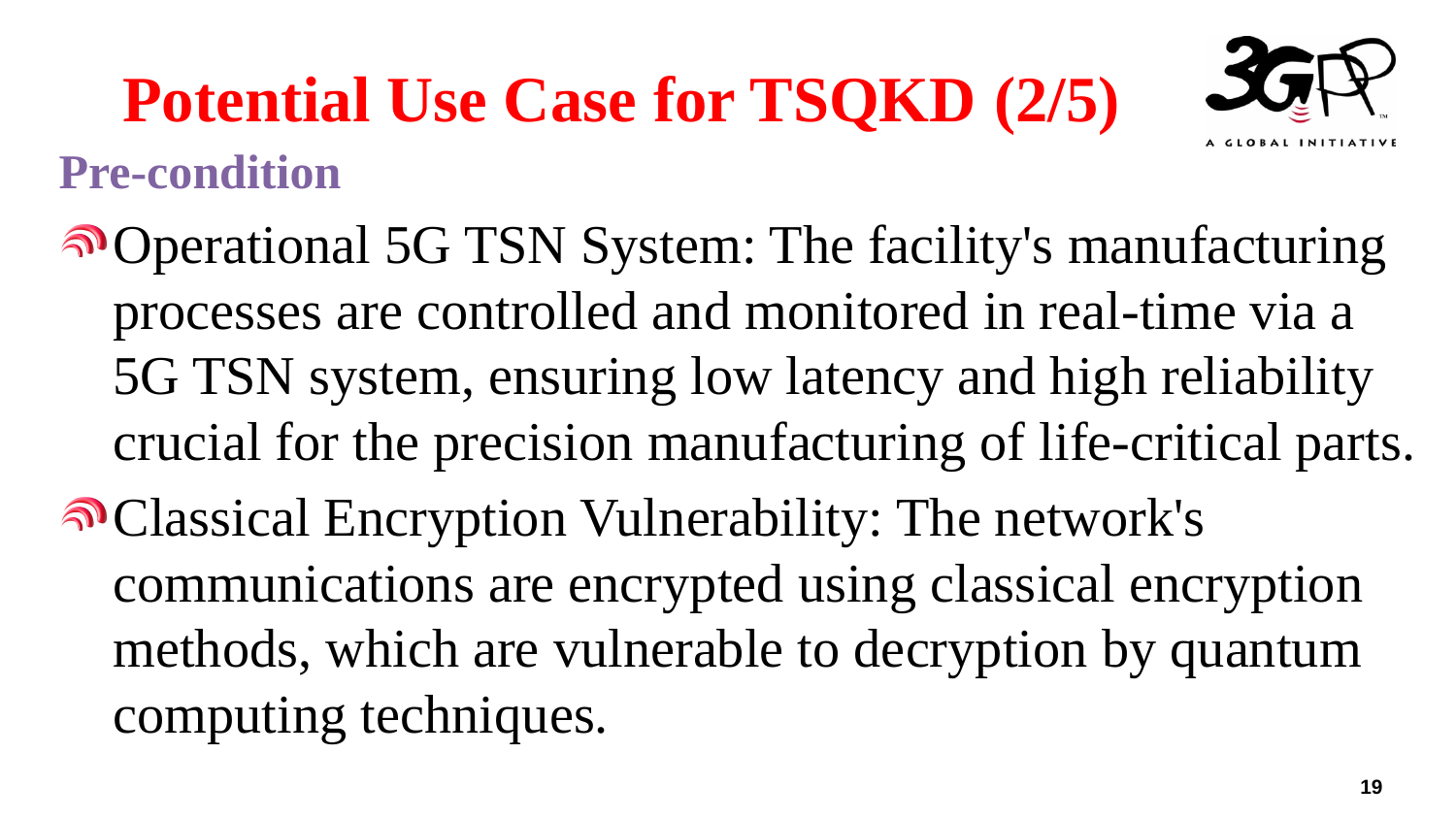

# Potential Use Case for TSQKD (2/5)
Pre-condition
Operational 5G TSN System: The facility's manufacturing processes are controlled and monitored in real-time via a 5G TSN system, ensuring low latency and high reliability crucial for the precision manufacturing of life-critical parts.
Classical Encryption Vulnerability: The network's communications are encrypted using classical encryption methods, which are vulnerable to decryption by quantum computing techniques.